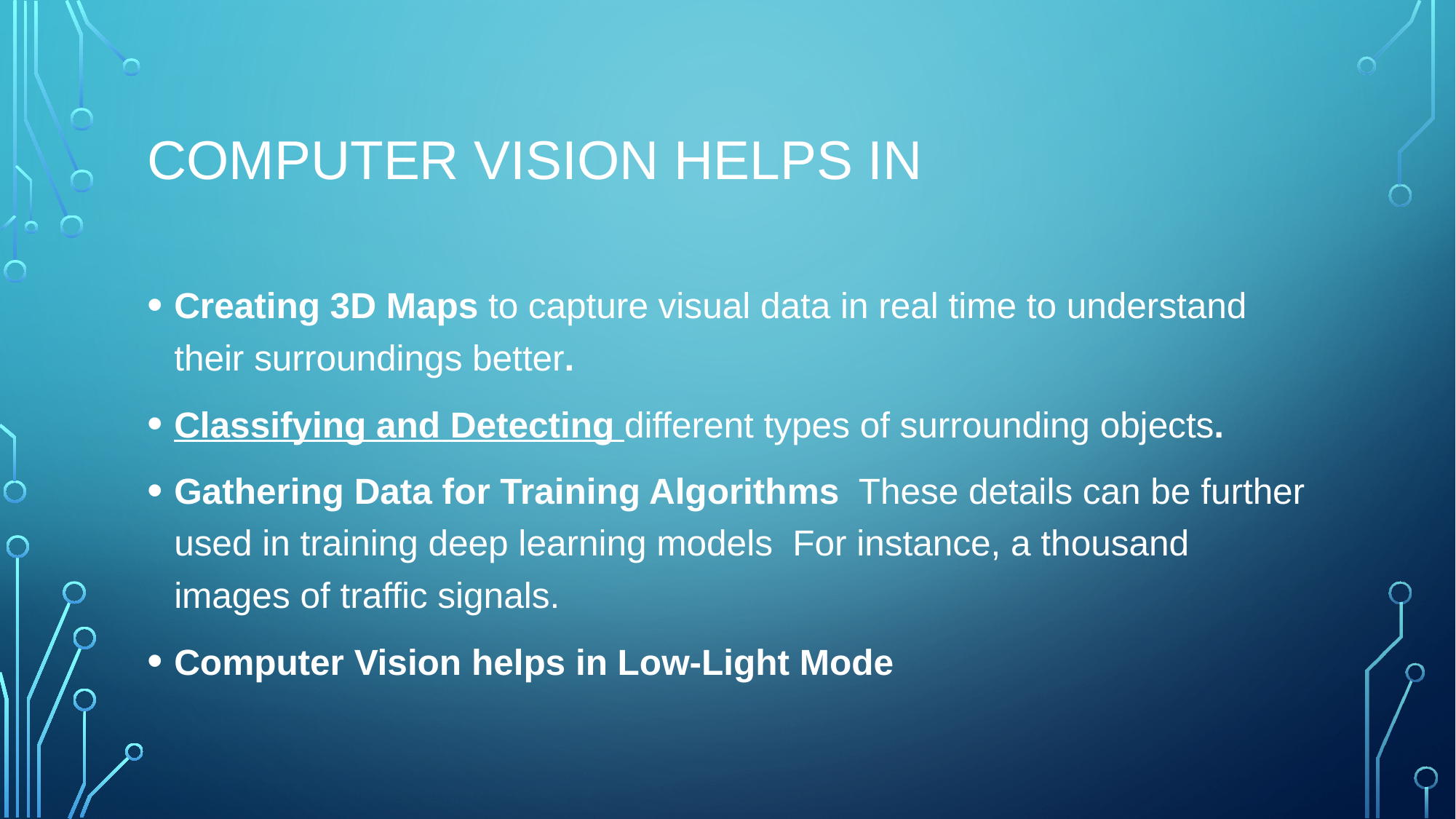

# Computer vision helps in
Creating 3D Maps to capture visual data in real time to understand their surroundings better.
Classifying and Detecting different types of surrounding objects.
Gathering Data for Training Algorithms  These details can be further used in training deep learning models  For instance, a thousand images of traffic signals.
Computer Vision helps in Low-Light Mode